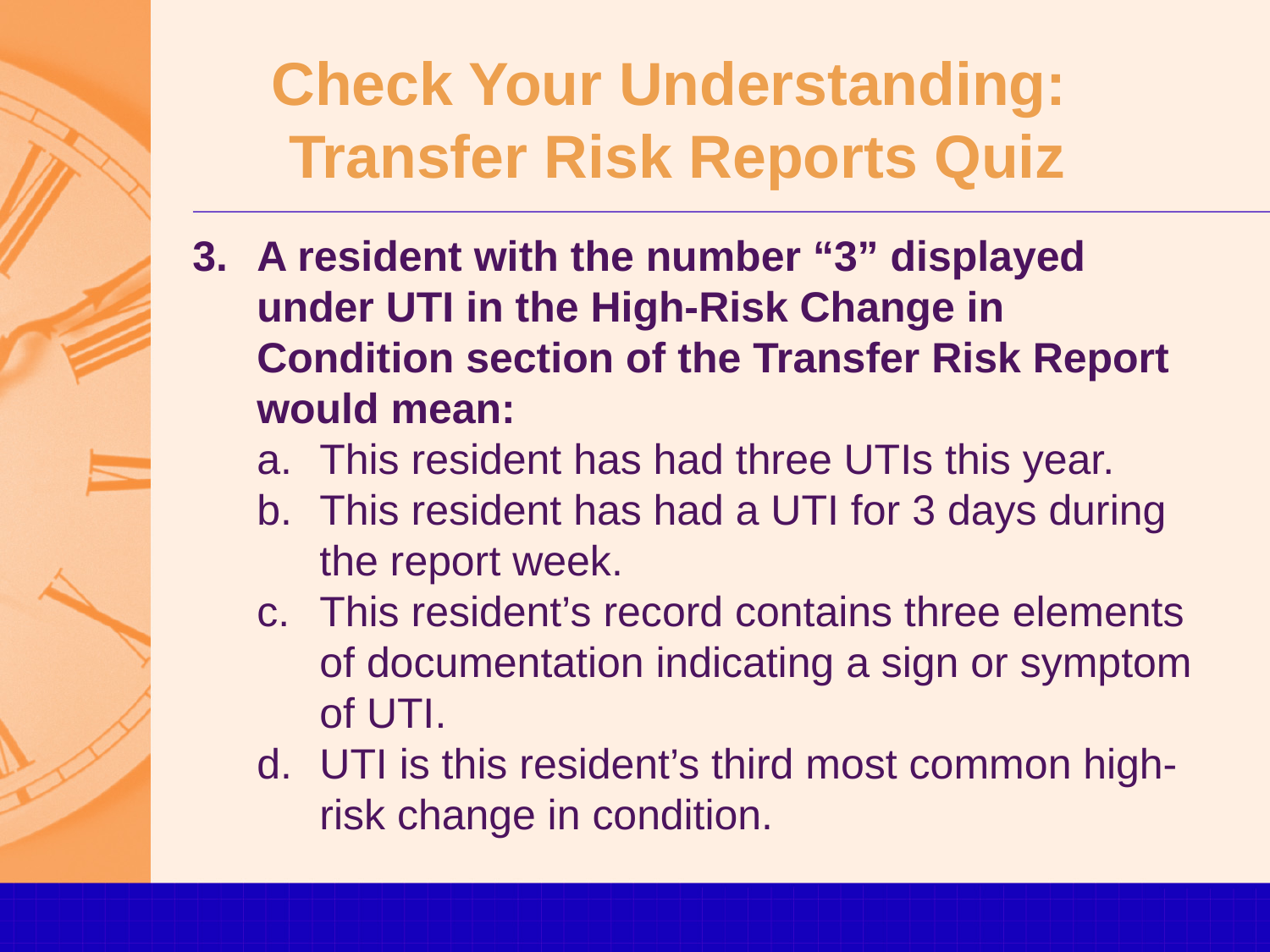

# Check Your Understanding: Transfer Risk Reports Quiz
A resident with the number “3” displayed under UTI in the High-Risk Change in Condition section of the Transfer Risk Report would mean:
This resident has had three UTIs this year.
This resident has had a UTI for 3 days during the report week.
This resident’s record contains three elements of documentation indicating a sign or symptom of UTI.
UTI is this resident’s third most common high-risk change in condition.